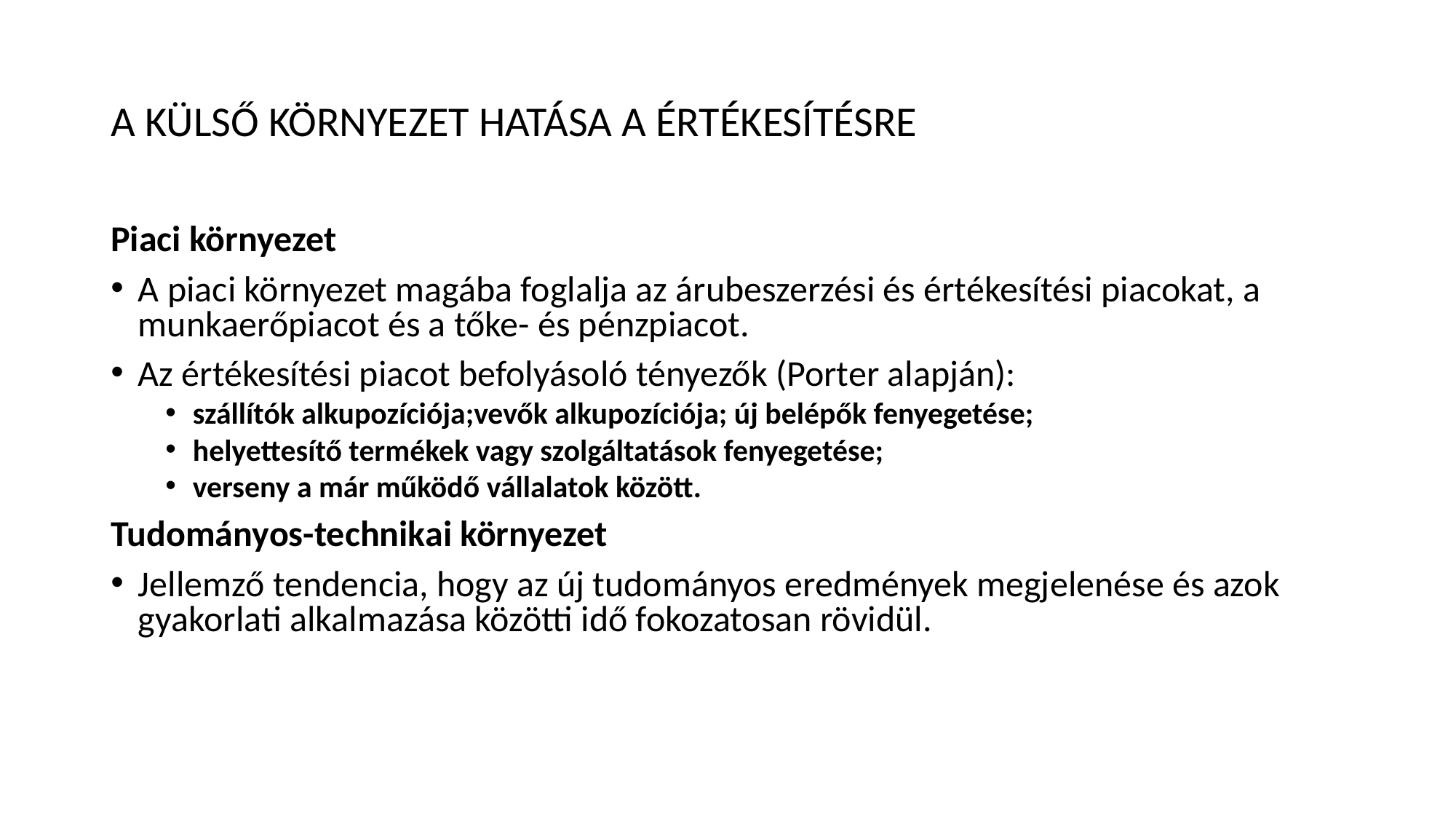

# A KÜLSŐ KÖRNYEZET HATÁSA A ÉRTÉKESÍTÉSRE
Piaci környezet
A piaci környezet magába foglalja az árubeszerzési és értékesítési piacokat, a munkaerőpiacot és a tőke- és pénzpiacot.
Az értékesítési piacot befolyásoló tényezők (Porter alapján):
szállítók alkupozíciója;vevők alkupozíciója; új belépők fenyegetése;
helyettesítő termékek vagy szolgáltatások fenyegetése;
verseny a már működő vállalatok között.
Tudományos-technikai környezet
Jellemző tendencia, hogy az új tudományos eredmények megjelenése és azok gyakorlati alkalmazása közötti idő fokozatosan rövidül.